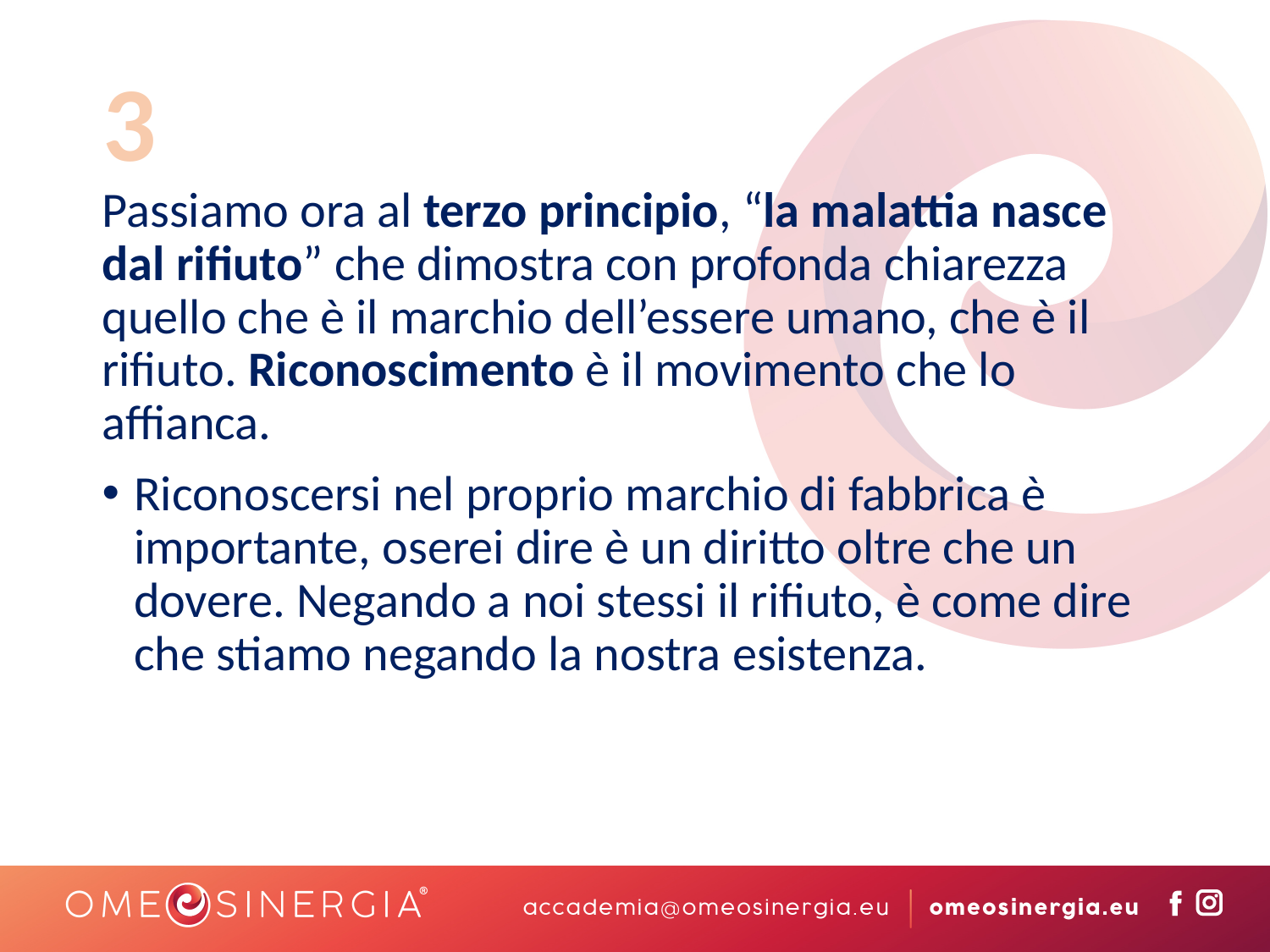

3

Passiamo ora al terzo principio, “la malattia nasce dal rifiuto” che dimostra con profonda chiarezza quello che è il marchio dell’essere umano, che è il rifiuto. Riconoscimento è il movimento che lo affianca.
Riconoscersi nel proprio marchio di fabbrica è importante, oserei dire è un diritto oltre che un dovere. Negando a noi stessi il rifiuto, è come dire che stiamo negando la nostra esistenza.